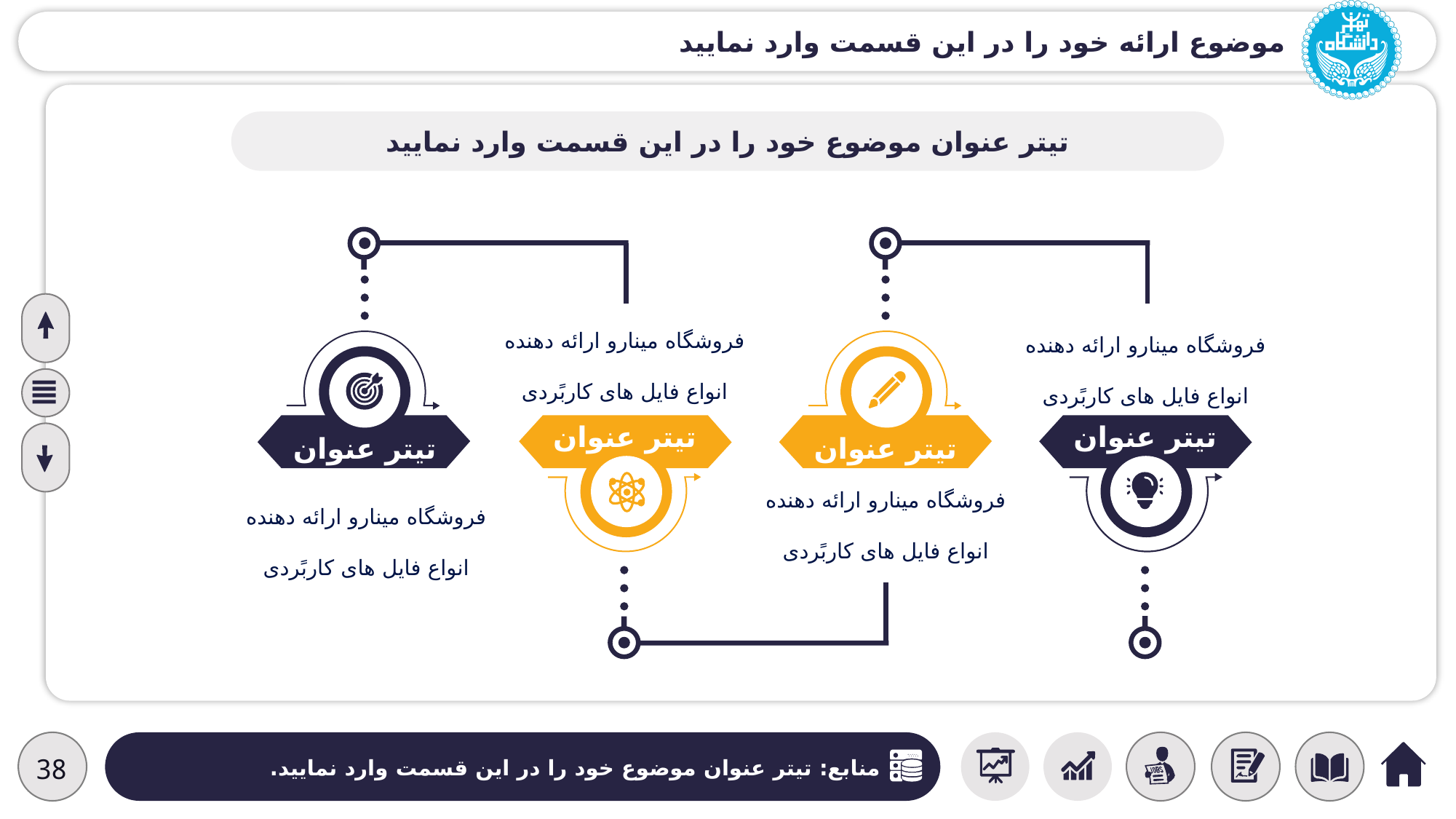

موضوع ارائه خود را در این قسمت وارد نمایید

تیتر عنوان موضوع خود را در این قسمت وارد نمایید

تیتر عنوان
تیتر عنوان
تیتر عنوان
تیتر عنوان

فروشگاه مینارو ارائه دهنده انواع فایل های کاربًردی
فروشگاه مینارو ارائه دهنده انواع فایل های کاربًردی
فروشگاه مینارو ارائه دهنده انواع فایل های کاربًردی
فروشگاه مینارو ارائه دهنده انواع فایل های کاربًردی
38
منابع: تیتر عنوان موضوع خود را در این قسمت وارد نمایید.